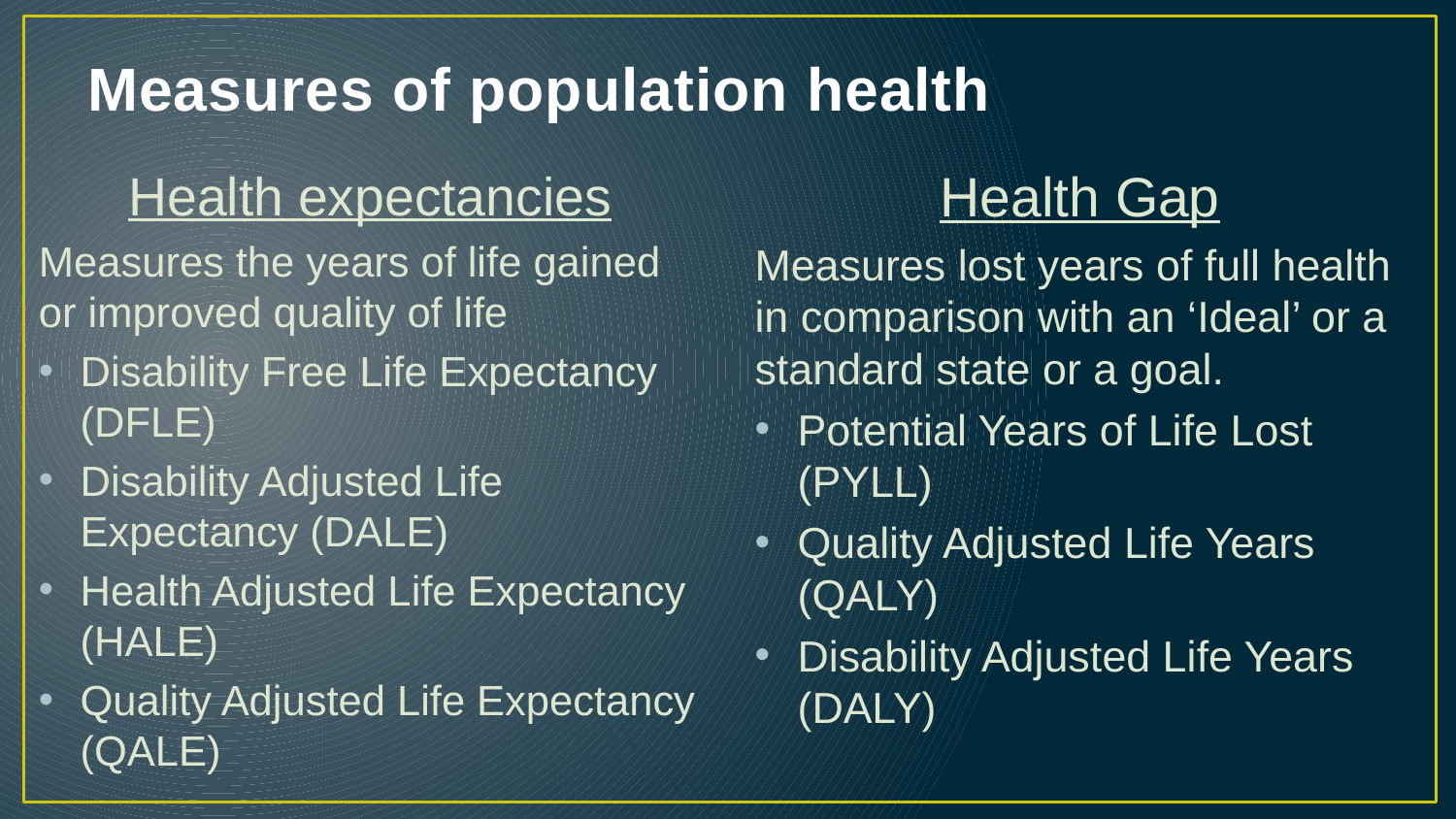

# Measures of population health
Health expectancies
Measures the years of life gained or improved quality of life
Disability Free Life Expectancy (DFLE)
Disability Adjusted Life Expectancy (DALE)
Health Adjusted Life Expectancy (HALE)
Quality Adjusted Life Expectancy (QALE)

Health Gap
Measures lost years of full health in comparison with an ‘Ideal’ or a standard state or a goal.
Potential Years of Life Lost (PYLL)
Quality Adjusted Life Years (QALY)
Disability Adjusted Life Years (DALY)